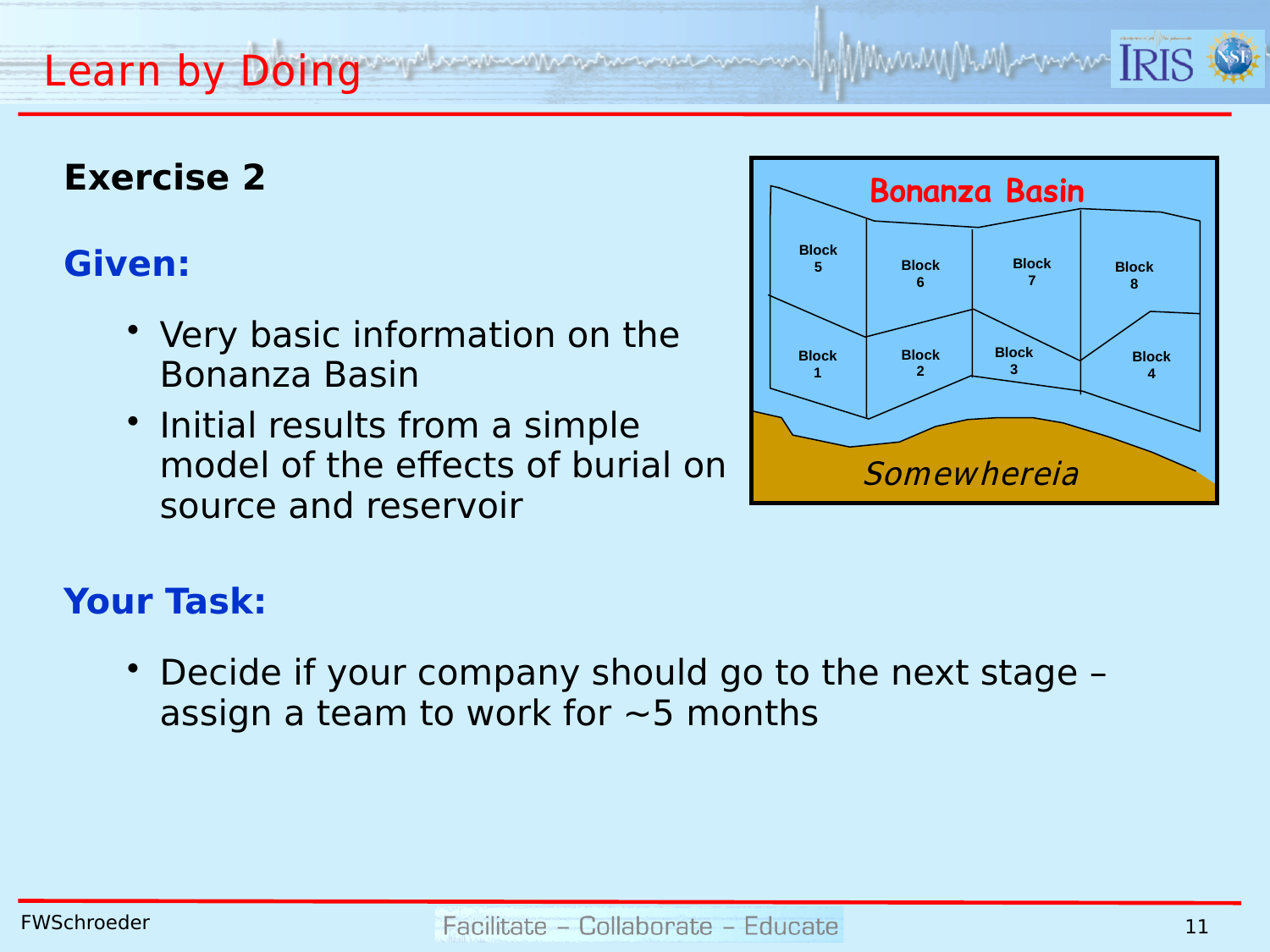

# Learn by Doing
Exercise 2

Given:

Very basic information on the Bonanza Basin
Initial results from a simple model of the effects of burial on source and reservoir

Bonanza Basin

Block
5
Block
7
Block
6
Block
8

Block
3
Block
2
Block
1
Block
4

Somewhereia
Your Task:

Decide if your company should go to the next stage – assign a team to work for ~5 months